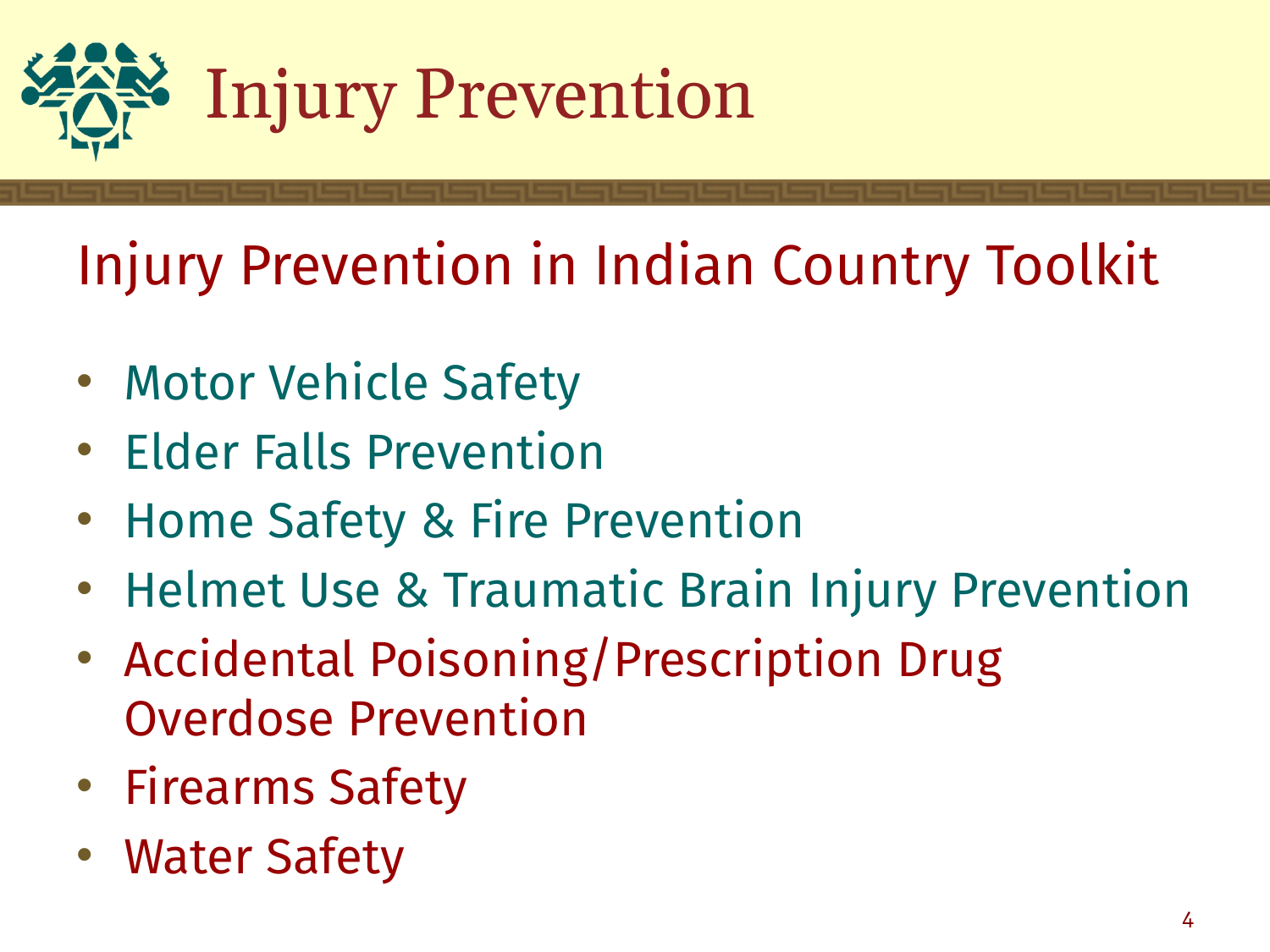

# Injury Prevention
Injury Prevention in Indian Country Toolkit

Motor Vehicle Safety
Elder Falls Prevention
Home Safety & Fire Prevention
Helmet Use & Traumatic Brain Injury Prevention
Accidental Poisoning/Prescription Drug Overdose Prevention
Firearms Safety
Water Safety

4